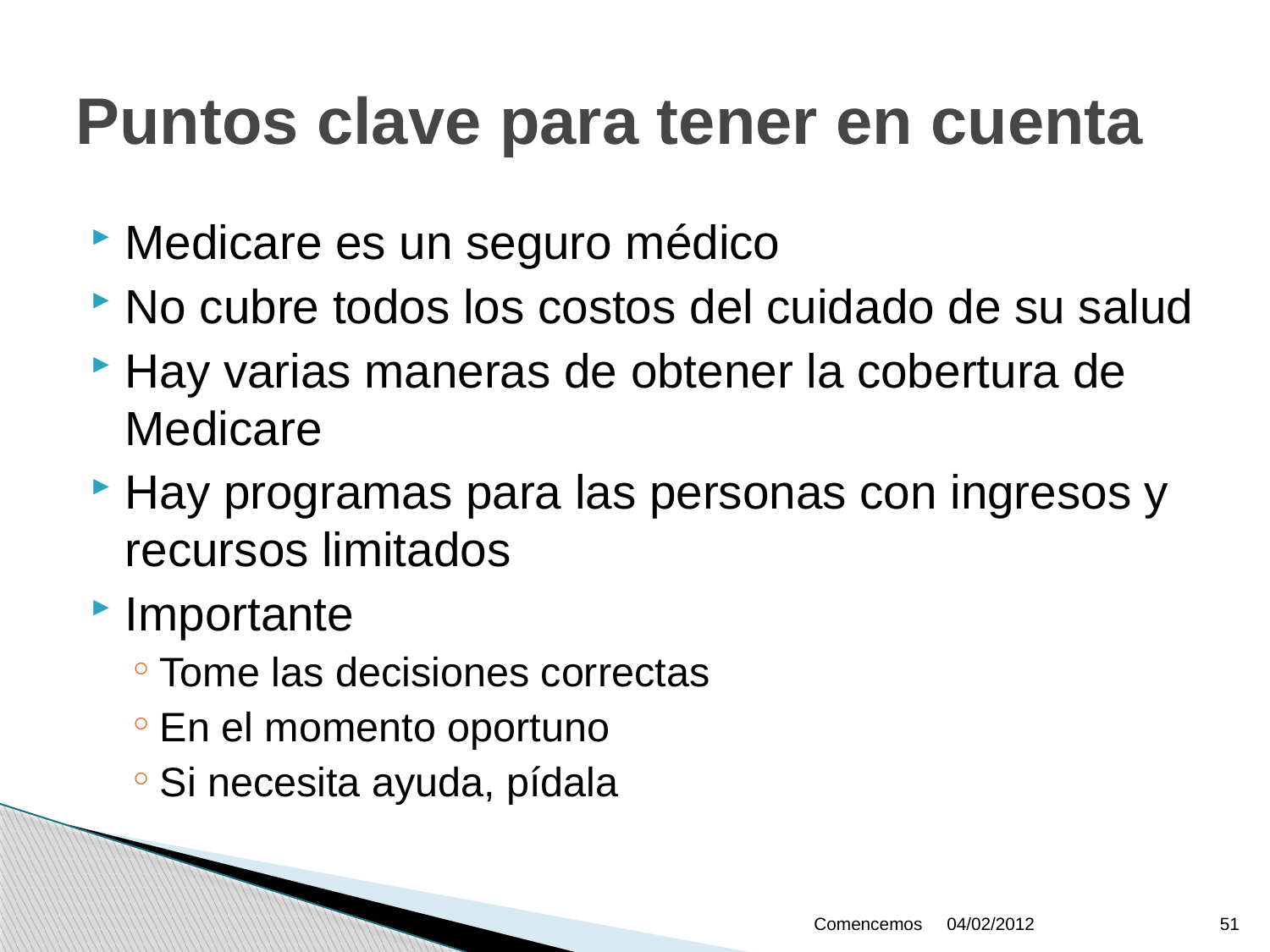

# Puntos clave para tener en cuenta
Medicare es un seguro médico
No cubre todos los costos del cuidado de su salud
Hay varias maneras de obtener la cobertura de Medicare
Hay programas para las personas con ingresos y recursos limitados
Importante
Tome las decisiones correctas
En el momento oportuno
Si necesita ayuda, pídala
Comencemos
04/02/2012
51